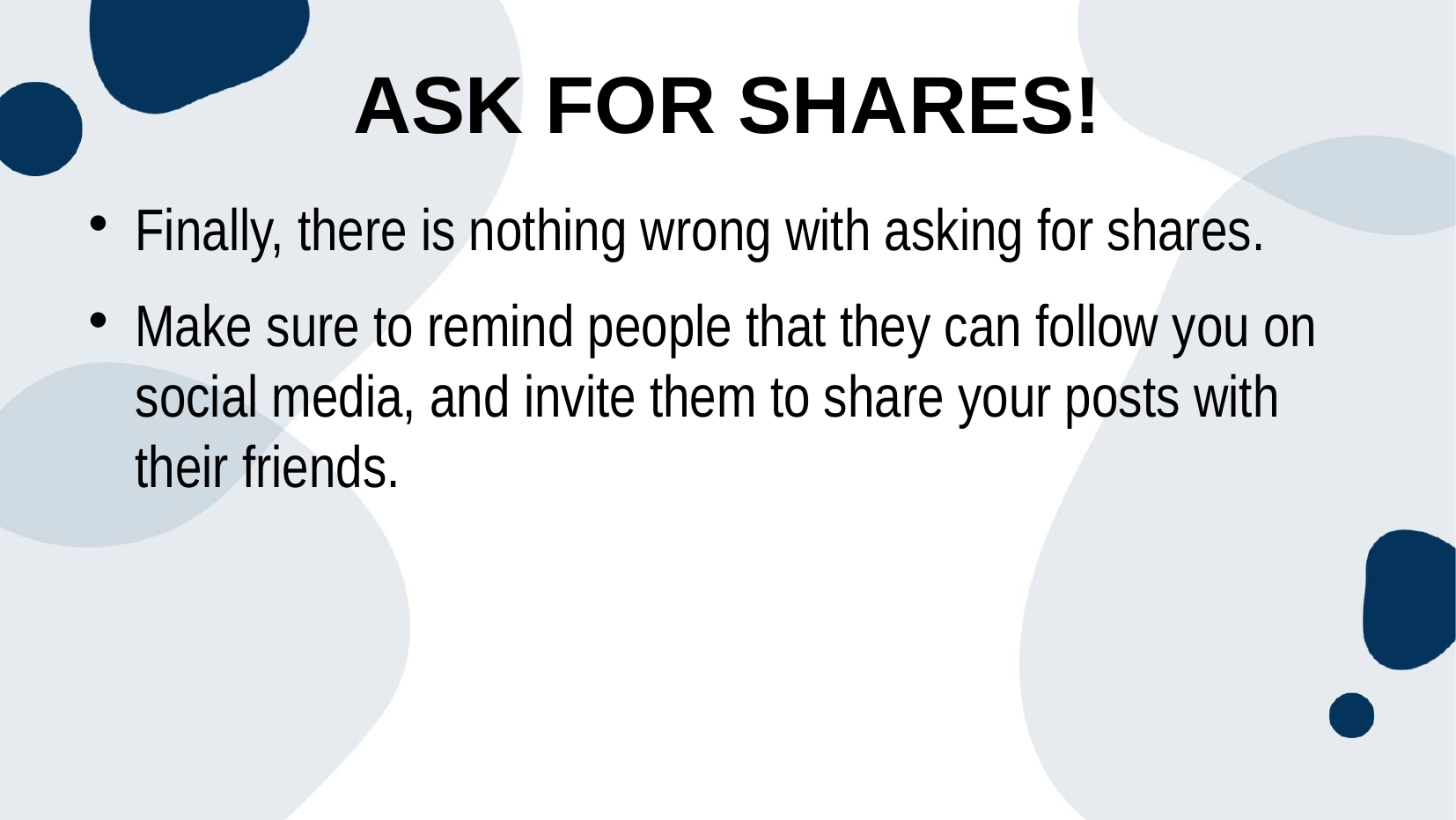

Ask for Shares!
Finally, there is nothing wrong with asking for shares.
Make sure to remind people that they can follow you on social media, and invite them to share your posts with their friends.